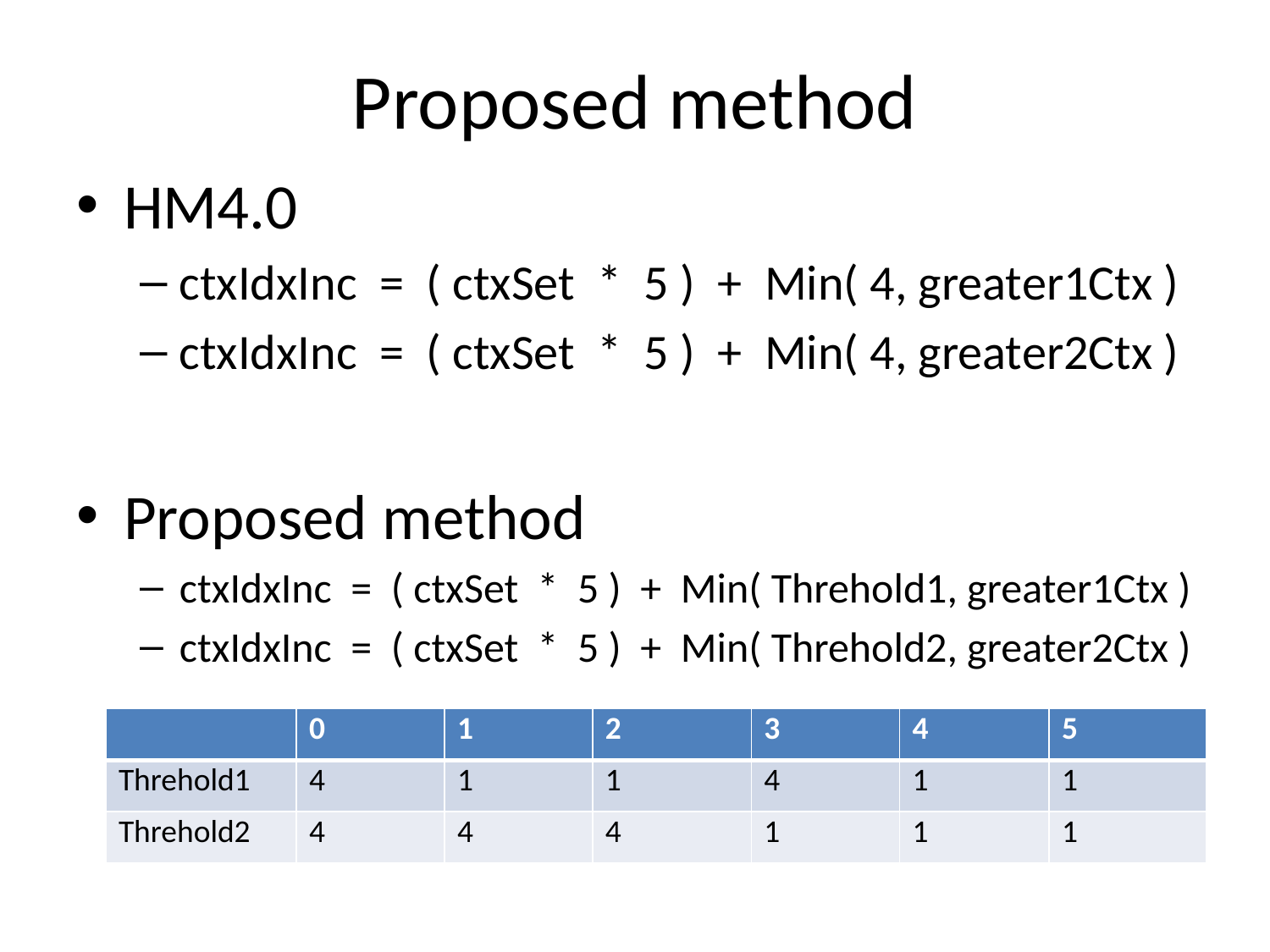

# Proposed method
HM4.0
ctxIdxInc  =  ( ctxSet  *  5 )  +  Min( 4, greater1Ctx )
ctxIdxInc  =  ( ctxSet  *  5 )  +  Min( 4, greater2Ctx )

Proposed method
ctxIdxInc  =  ( ctxSet  *  5 )  +  Min( Threhold1, greater1Ctx )
ctxIdxInc  =  ( ctxSet  *  5 )  +  Min( Threhold2, greater2Ctx )

|  | 0 | 1 | 2 | 3 | 4 | 5 |
| --- | --- | --- | --- | --- | --- | --- |
| Threhold1 | 4 | 1 | 1 | 4 | 1 | 1 |
| Threhold2 | 4 | 4 | 4 | 1 | 1 | 1 |